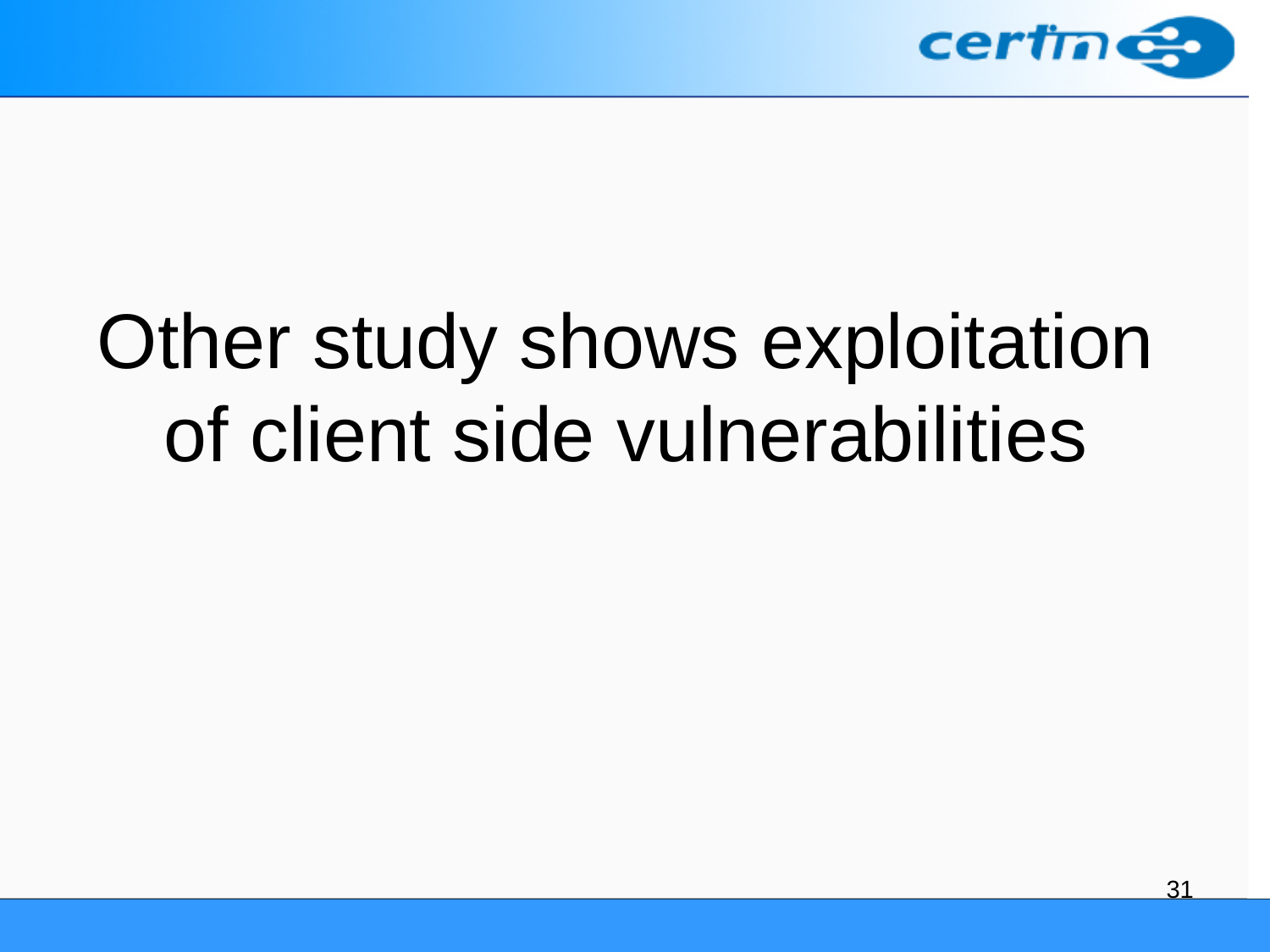

# Other study shows exploitation of client side vulnerabilities
31